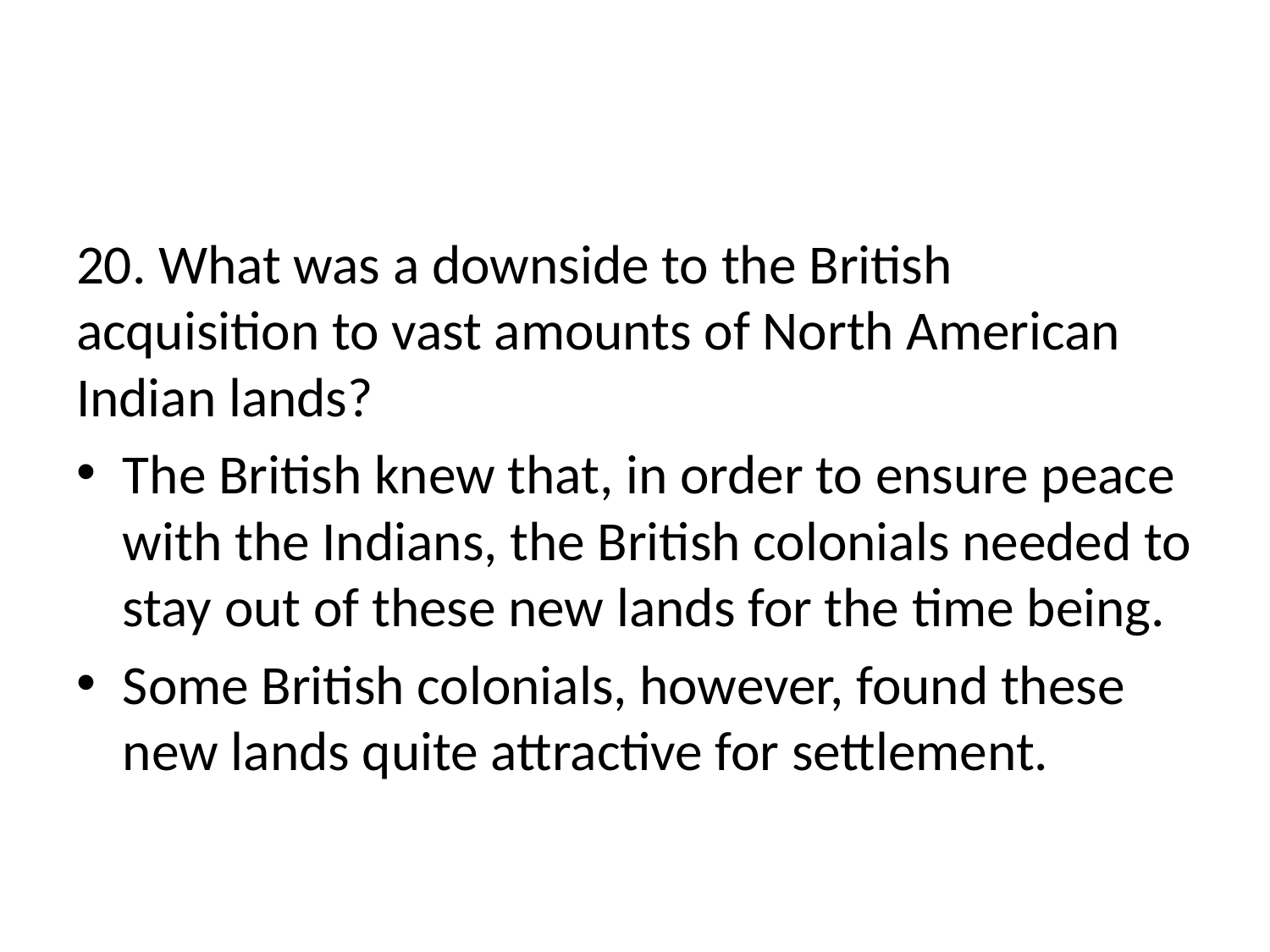

#
20. What was a downside to the British acquisition to vast amounts of North American Indian lands?
The British knew that, in order to ensure peace with the Indians, the British colonials needed to stay out of these new lands for the time being.
Some British colonials, however, found these new lands quite attractive for settlement.